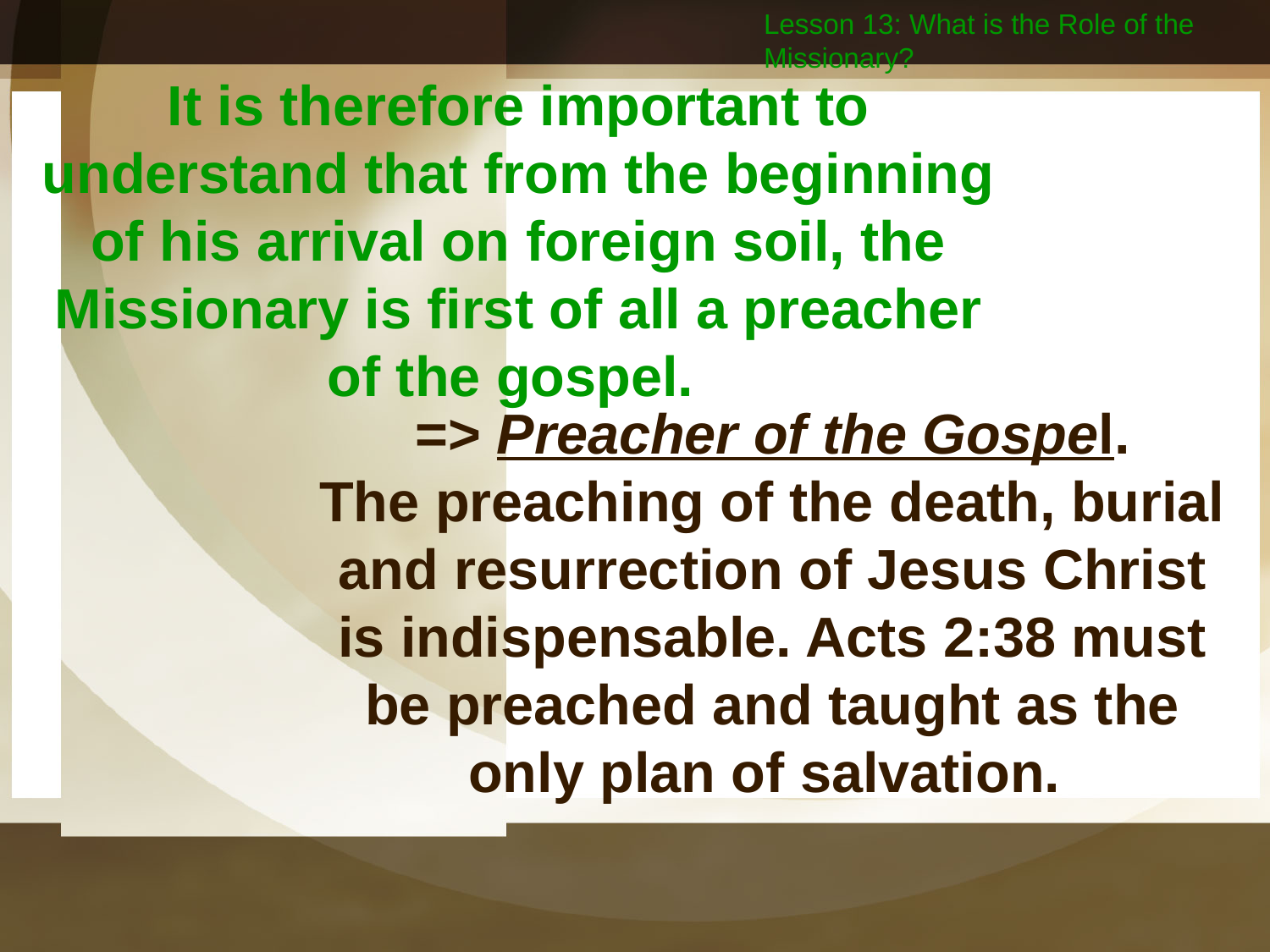

Lesson 13: What is the Role of the Missionary?
It is therefore important to understand that from the beginning of his arrival on foreign soil, the Missionary is first of all a preacher of the gospel.
=> Preacher of the Gospel.
The preaching of the death, burial and resurrection of Jesus Christ is indispensable. Acts 2:38 must be preached and taught as the only plan of salvation.